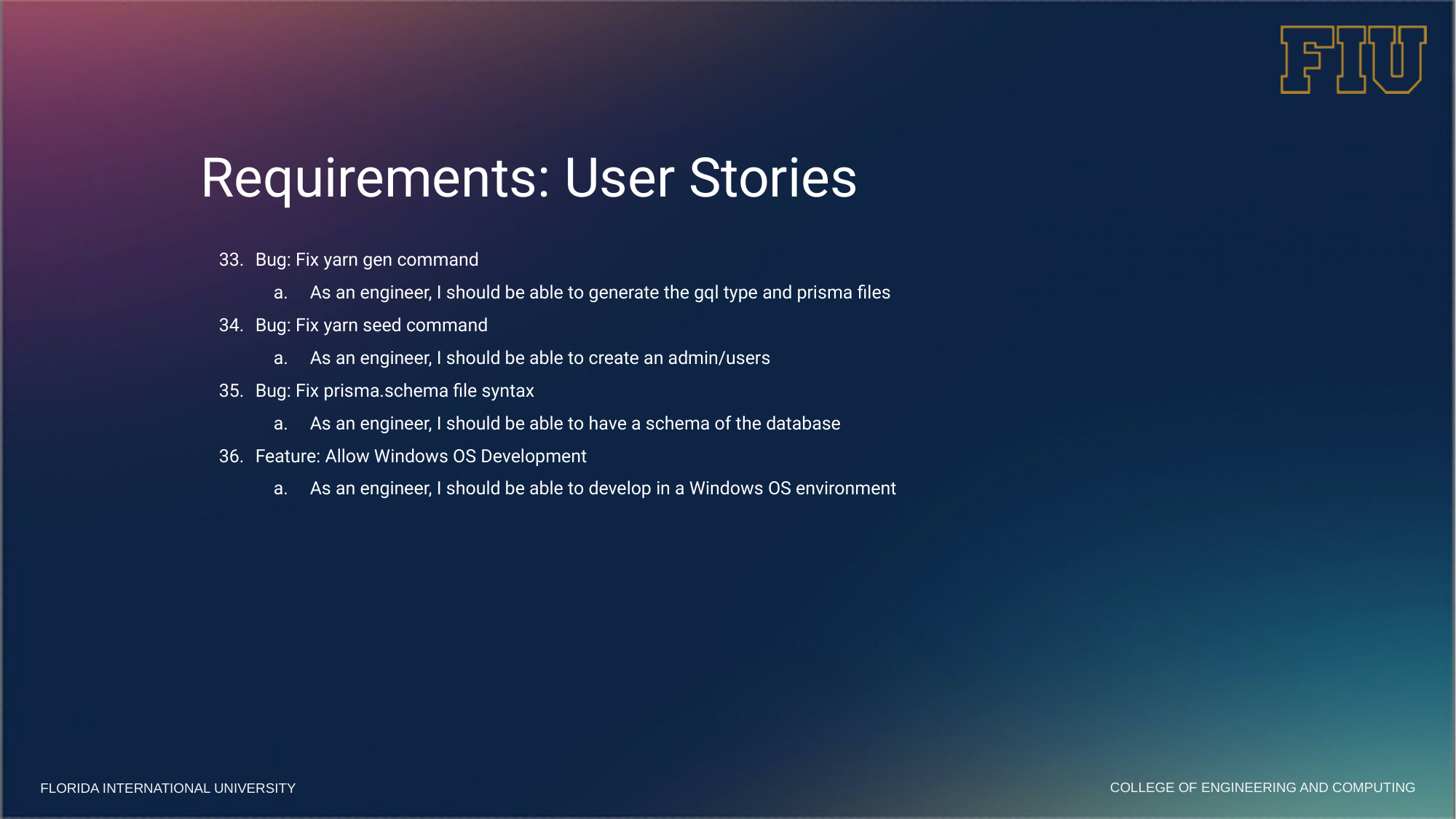

# Requirements: User Stories
Bug: Fix yarn gen command
As an engineer, I should be able to generate the gql type and prisma files
Bug: Fix yarn seed command
As an engineer, I should be able to create an admin/users
Bug: Fix prisma.schema file syntax
As an engineer, I should be able to have a schema of the database
Feature: Allow Windows OS Development
As an engineer, I should be able to develop in a Windows OS environment